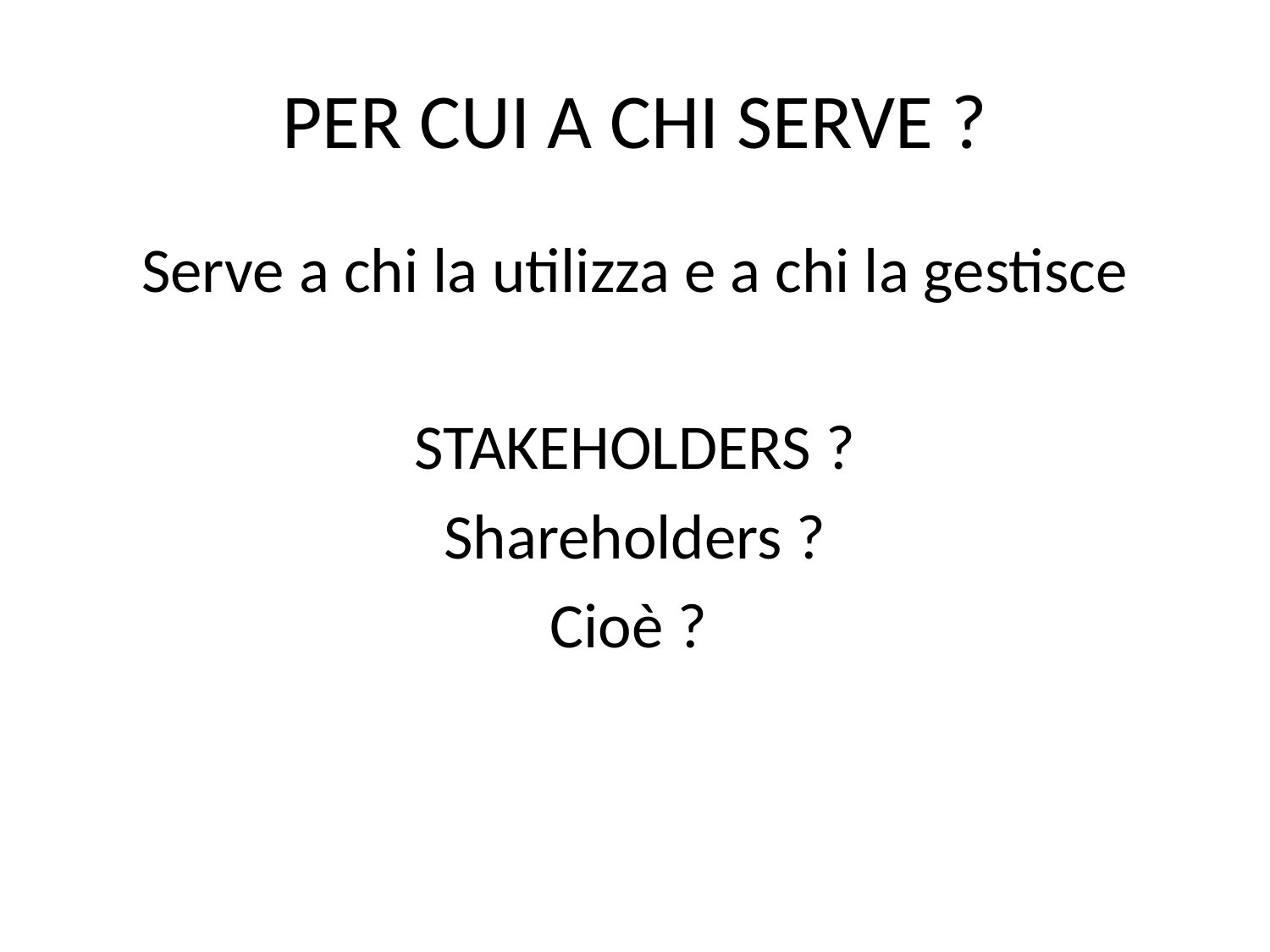

# PER CUI A CHI SERVE ?
Serve a chi la utilizza e a chi la gestisce

STAKEHOLDERS ?
Shareholders ?
Cioè ?